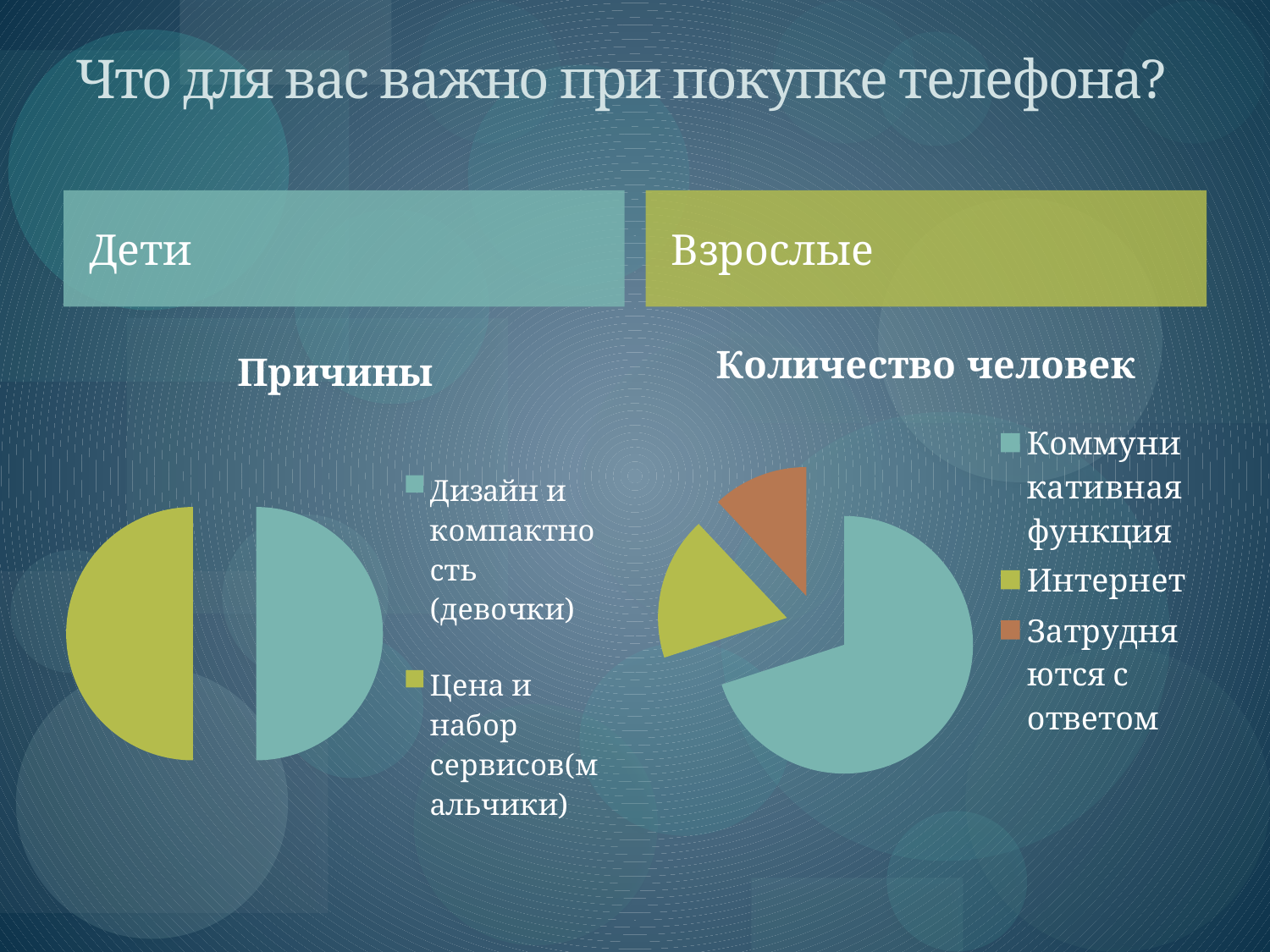

# Что для вас важно при покупке телефона?
Дети
Взрослые

### Chart:

| Category | Количество человек |
|---|---|
| Коммуникативная функция | 70.0 |
| Интернет | 18.0 |
| Затрудняются с ответом | 12.0 |

### Chart:

| Category | Причины |
|---|---|
| Дизайн и компактность (девочки) | 50.0 |
| Цена и набор сервисов(мальчики) | 50.0 |